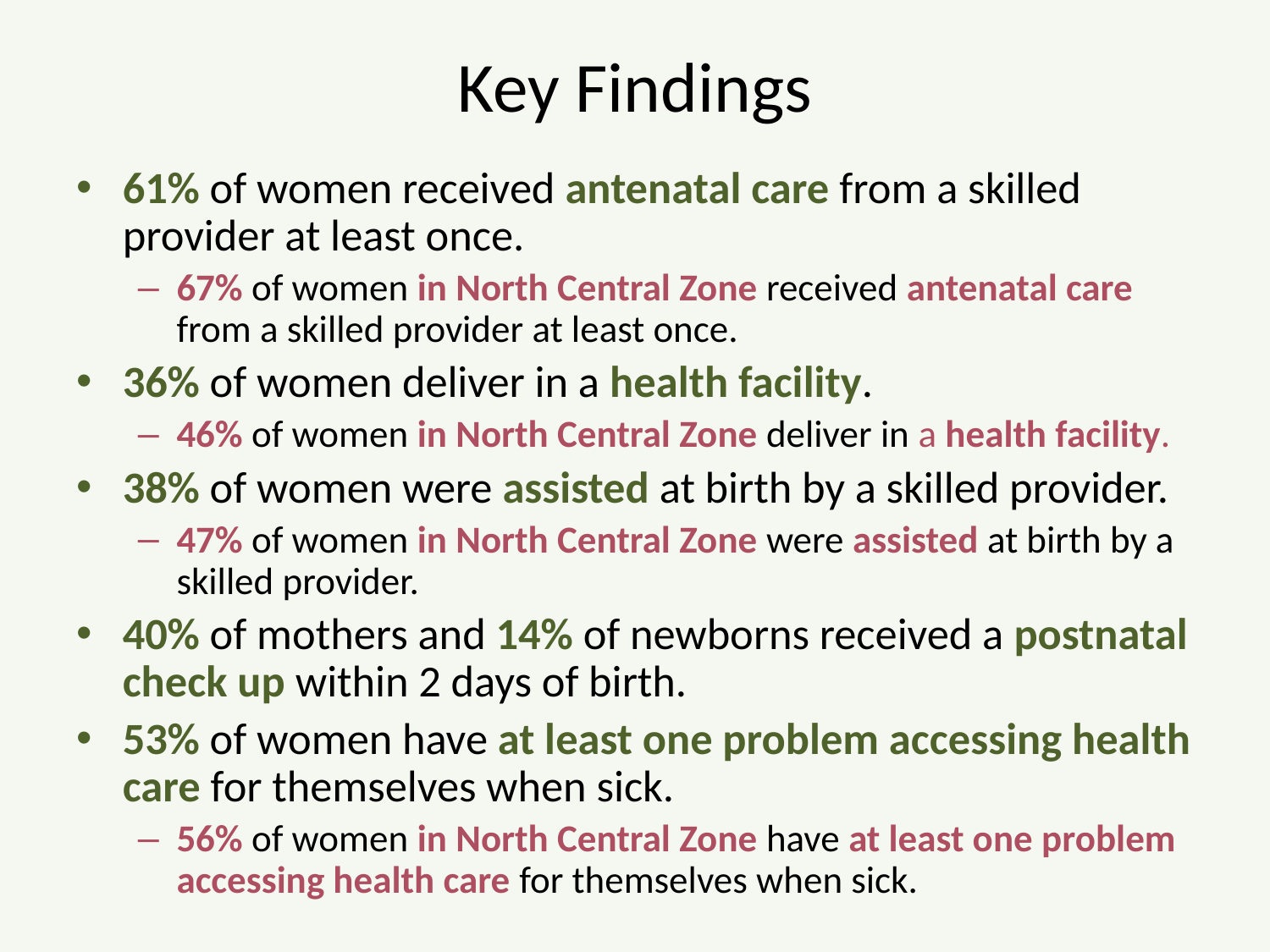

# Key Findings
61% of women received antenatal care from a skilled provider at least once.
67% of women in North Central Zone received antenatal care from a skilled provider at least once.
36% of women deliver in a health facility.
46% of women in North Central Zone deliver in a health facility.
38% of women were assisted at birth by a skilled provider.
47% of women in North Central Zone were assisted at birth by a skilled provider.
40% of mothers and 14% of newborns received a postnatal check up within 2 days of birth.
53% of women have at least one problem accessing health care for themselves when sick.
56% of women in North Central Zone have at least one problem accessing health care for themselves when sick.